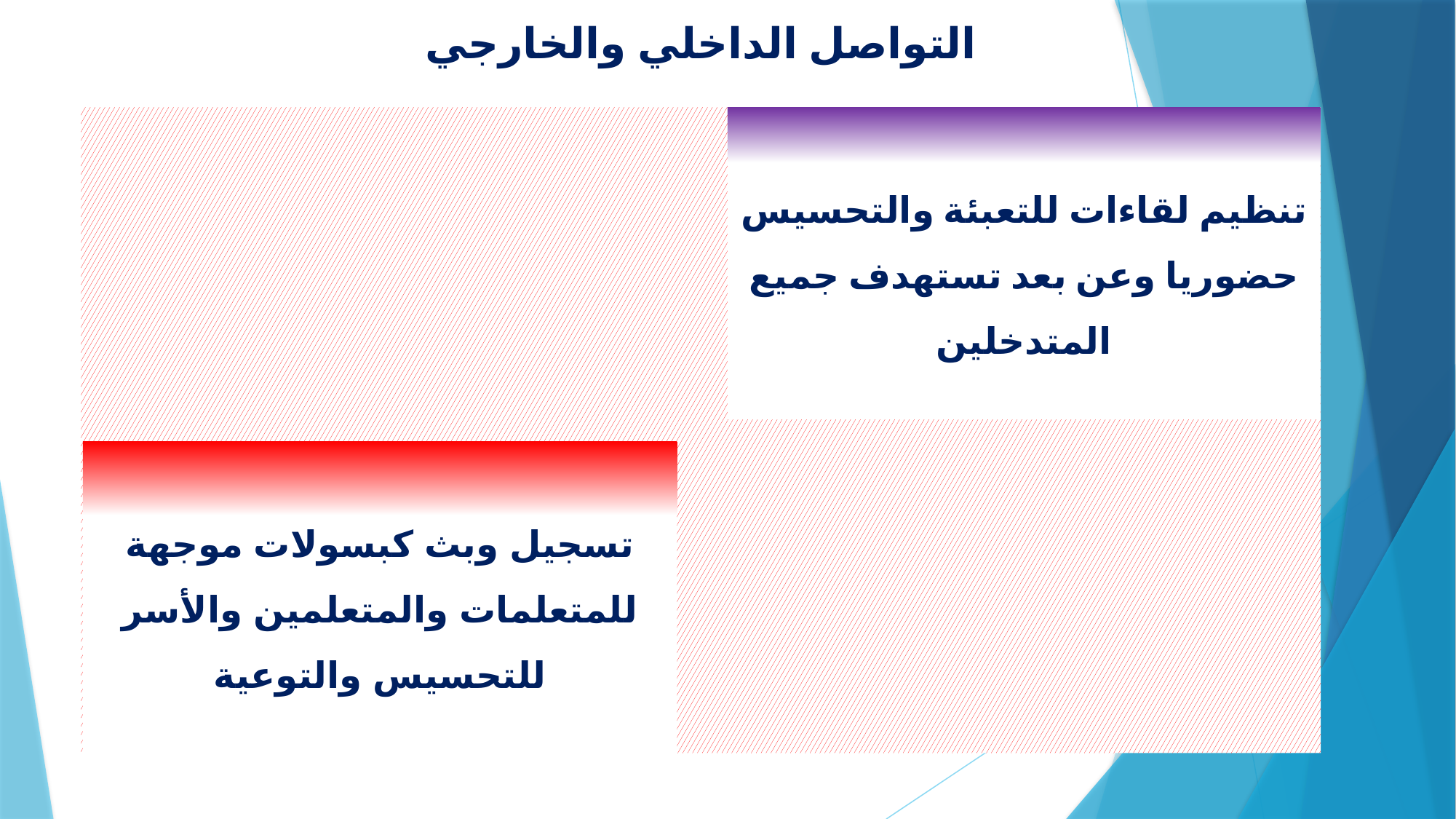

# التواصل الداخلي والخارجي
تنظيم لقاءات للتعبئة والتحسيس حضوريا وعن بعد تستهدف جميع المتدخلين
تسجيل وبث كبسولات موجهة للمتعلمات والمتعلمين والأسر للتحسيس والتوعية